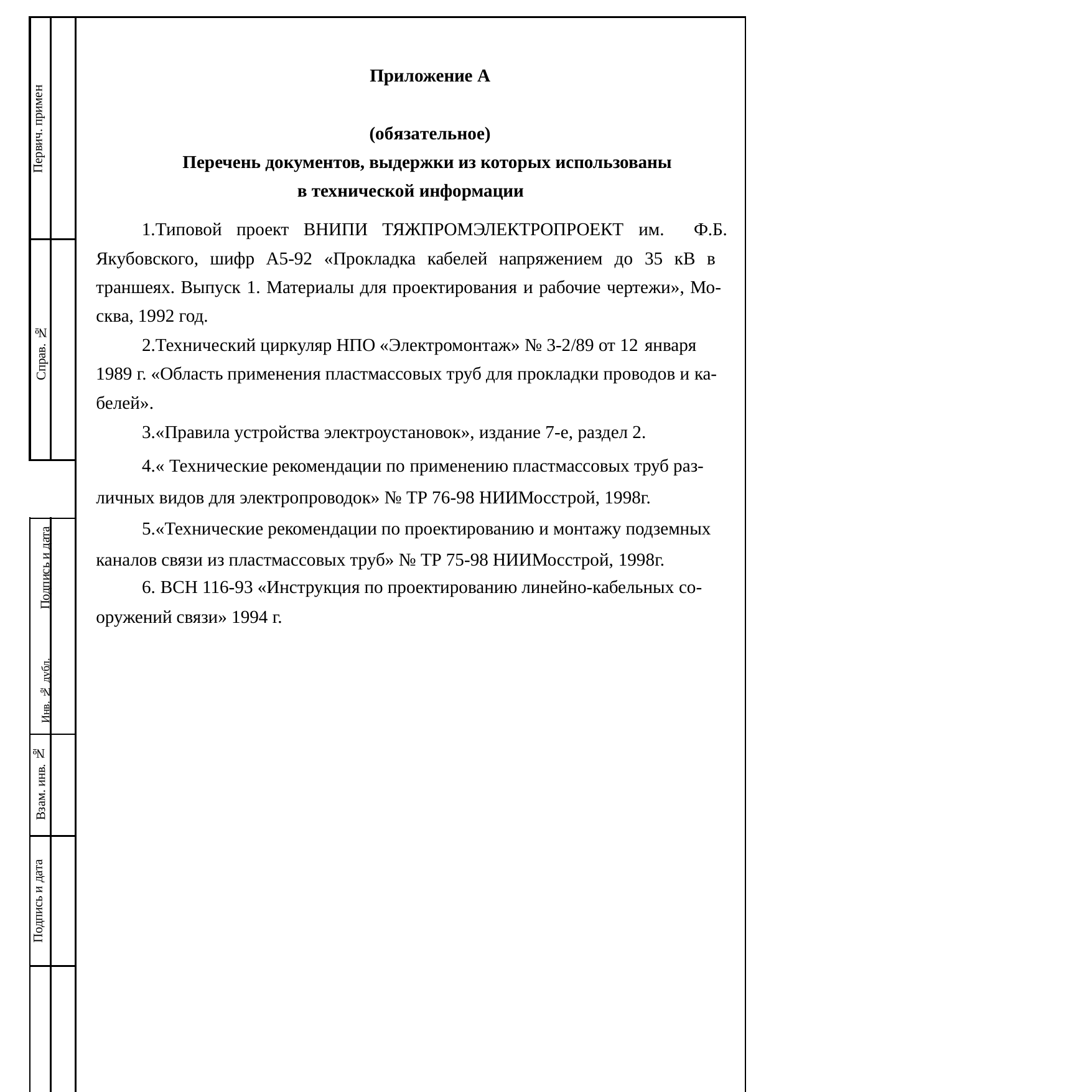

| Первич. примен |  | Приложение А (обязательное) Перечень документов, выдержки из которых использованы в технической информации Типовой проект ВНИПИ ТЯЖПРОМЭЛЕКТРОПРОЕКТ им. Ф.Б. Якубовского, шифр А5-92 «Прокладка кабелей напряжением до 35 кВ в траншеях. Выпуск 1. Материалы для проектирования и рабочие чертежи», Мо- сква, 1992 год. Технический циркуляр НПО «Электромонтаж» № 3-2/89 от 12 января 1989 г. «Область применения пластмассовых труб для прокладки проводов и ка- белей». «Правила устройства электроустановок», издание 7-е, раздел 2. « Технические рекомендации по применению пластмассовых труб раз- личных видов для электропроводок» № ТР 76-98 НИИМосстрой, 1998г. «Технические рекомендации по проектированию и монтажу подземных каналов связи из пластмассовых труб» № ТР 75-98 НИИМосстрой, 1998г. ВСН 116-93 «Инструкция по проектированию линейно-кабельных со- оружений связи» 1994 г. |  |  |  |  |  |  |
| --- | --- | --- | --- | --- | --- | --- | --- | --- |
| Справ. № |  |  |  |  |  |  |  |  |
|  |  |  |  |  |  |  |  |  |
| Инв. № дубл. Подпись и дата |  |  |  |  |  |  |  |  |
| Взам. инв. № |  |  |  |  |  |  |  |  |
| Подпись и дата |  |  |  |  |  |  |  |  |
| Инв. № подл |  |  |  |  |  |  |  |  |
|  |  |  |  |  |  |  | ТПЭ-КЭС. Техническая информация для проектирования | лист |
|  |  |  |  |  |  |  |  |  |
|  |  |  |  |  |  |  |  | 40 |
|  |  | Изм | Лист | № документа | Подпись | Дата |  |  |